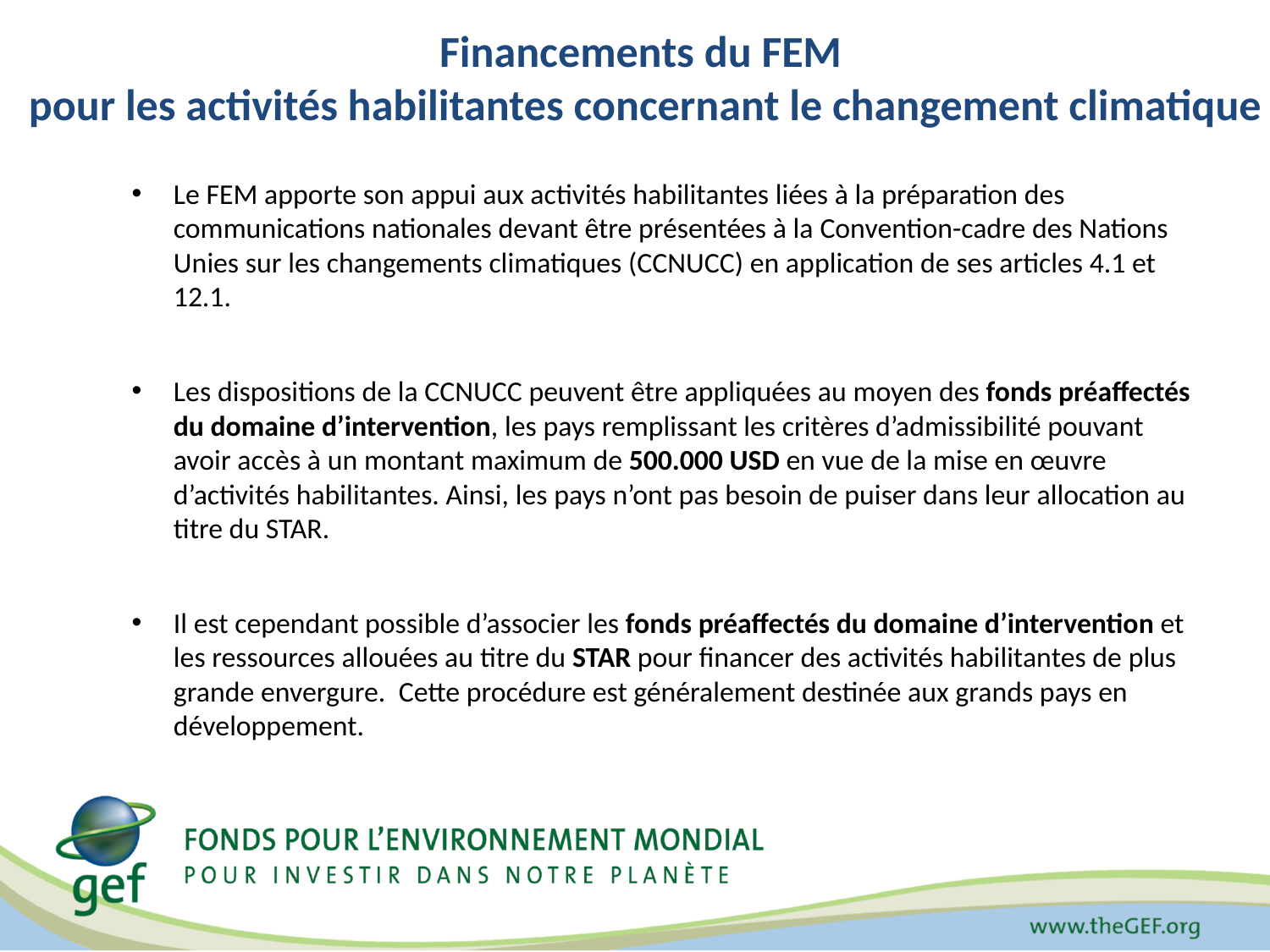

# Financements du FEM pour les activités habilitantes concernant le changement climatique
Le FEM apporte son appui aux activités habilitantes liées à la préparation des communications nationales devant être présentées à la Convention-cadre des Nations Unies sur les changements climatiques (CCNUCC) en application de ses articles 4.1 et 12.1.

Les dispositions de la CCNUCC peuvent être appliquées au moyen des fonds préaffectés du domaine d’intervention, les pays remplissant les critères d’admissibilité pouvant avoir accès à un montant maximum de 500.000 USD en vue de la mise en œuvre d’activités habilitantes. Ainsi, les pays n’ont pas besoin de puiser dans leur allocation au titre du STAR.

Il est cependant possible d’associer les fonds préaffectés du domaine d’intervention et les ressources allouées au titre du STAR pour financer des activités habilitantes de plus grande envergure.  Cette procédure est généralement destinée aux grands pays en développement.